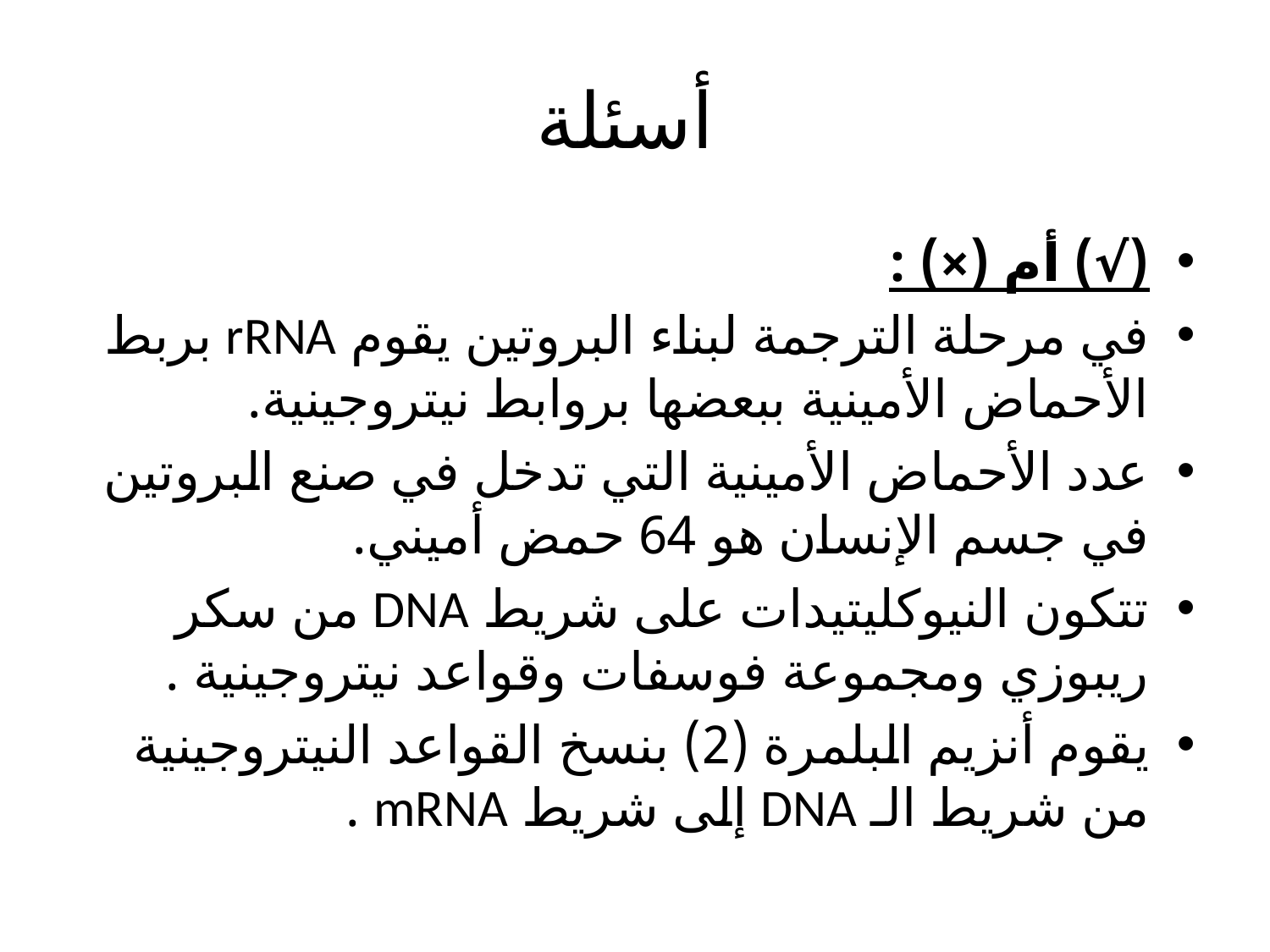

# أسئلة
(√) أم (×) :
في مرحلة الترجمة لبناء البروتين يقوم rRNA بربط الأحماض الأمينية ببعضها بروابط نيتروجينية.
عدد الأحماض الأمينية التي تدخل في صنع البروتين في جسم الإنسان هو 64 حمض أميني.
تتكون النيوكليتيدات على شريط DNA من سكر ريبوزي ومجموعة فوسفات وقواعد نيتروجينية .
يقوم أنزيم البلمرة (2) بنسخ القواعد النيتروجينية من شريط الـ DNA إلى شريط mRNA .